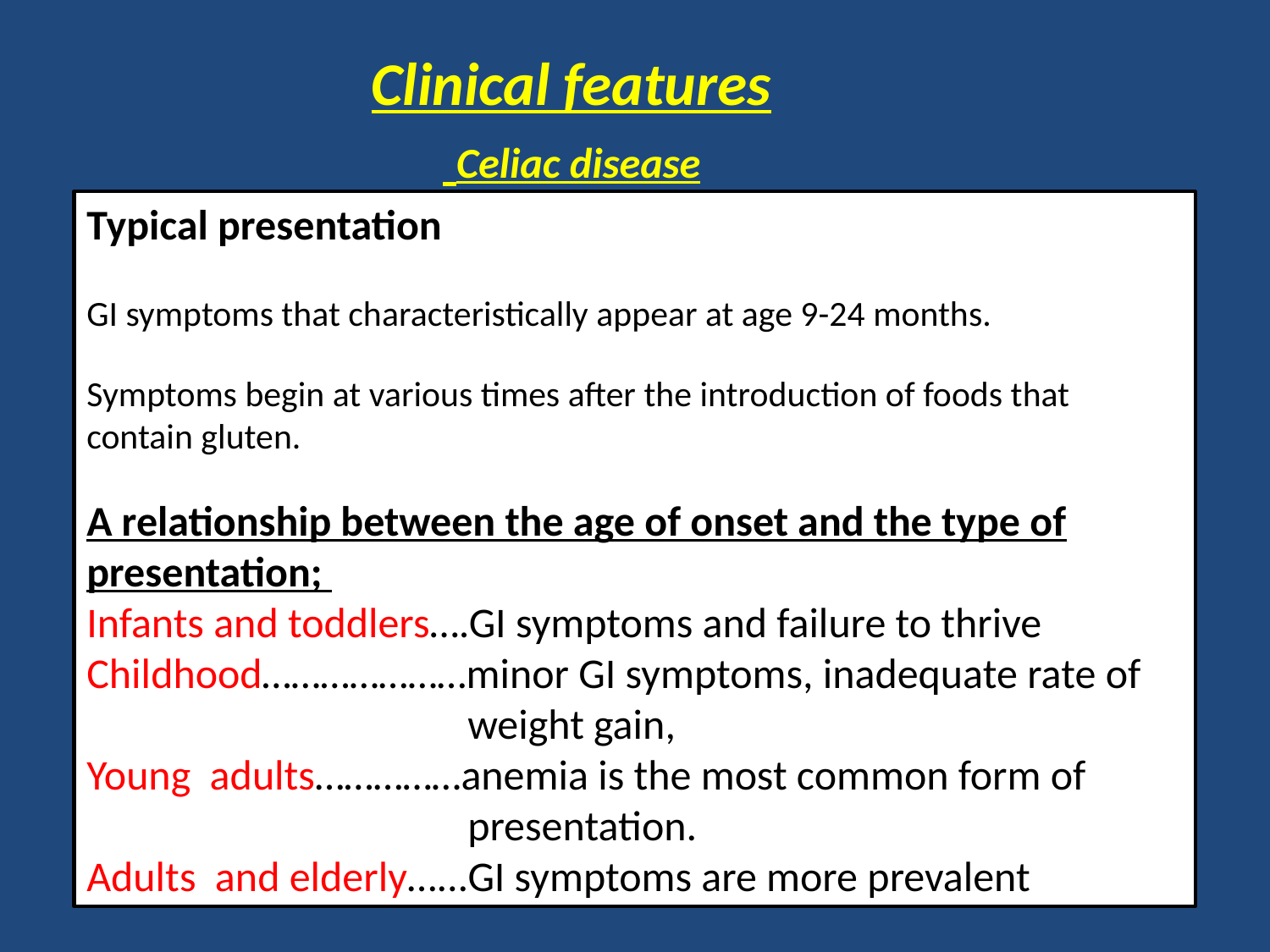

Clinical features
 Celiac disease
Typical presentation
GI symptoms that characteristically appear at age 9-24 months.

Symptoms begin at various times after the introduction of foods that contain gluten.

A relationship between the age of onset and the type of presentation;
Infants and toddlers….GI symptoms and failure to thrive
Childhood…………………minor GI symptoms, inadequate rate of 			weight gain,
Young  adults……………anemia is the most common form of 				presentation.
Adults  and elderly…...GI symptoms are more prevalent